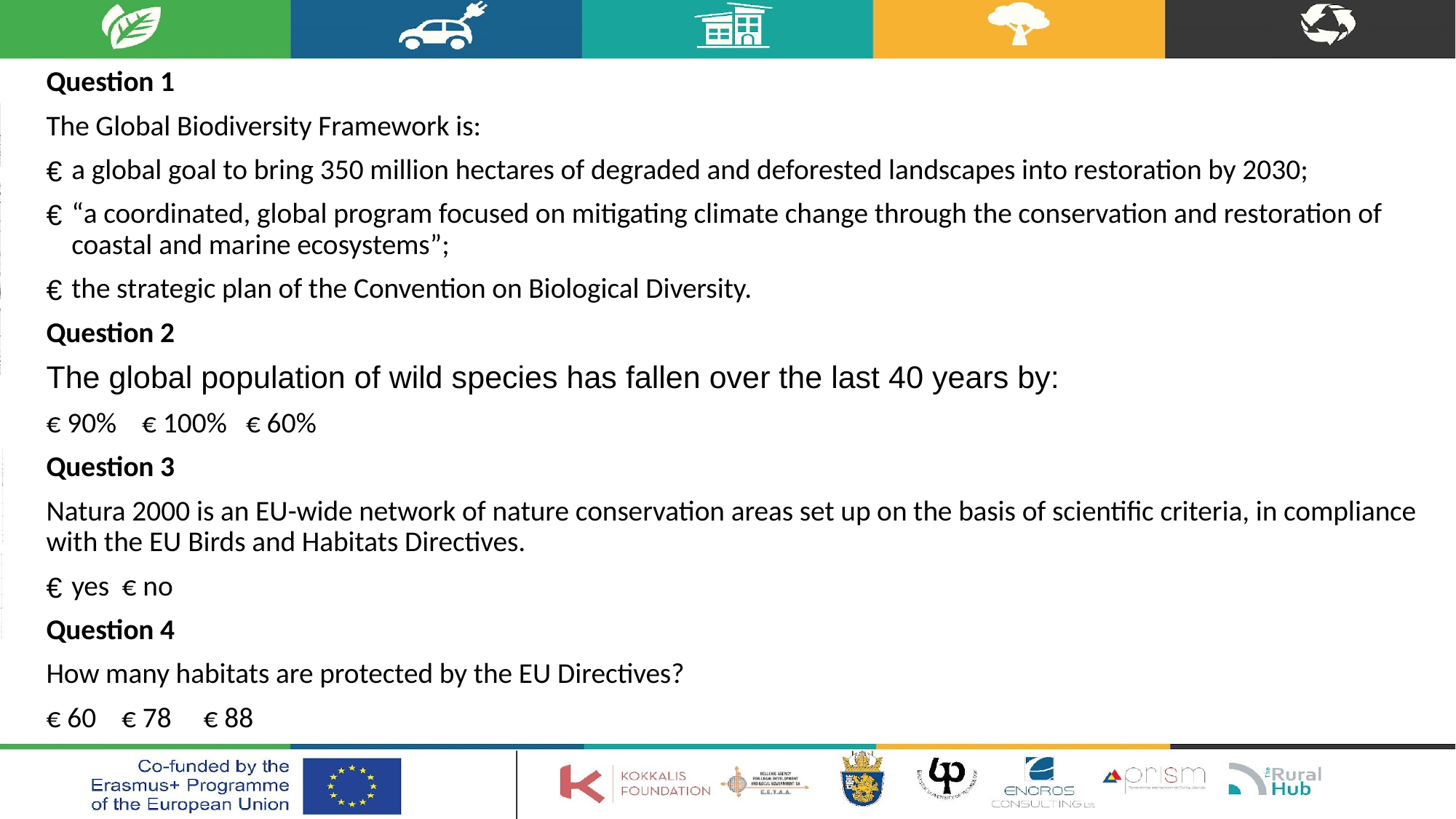

Question 1
The Global Biodiversity Framework is:
a global goal to bring 350 million hectares of degraded and deforested landscapes into restoration by 2030;
“a coordinated, global program focused on mitigating climate change through the conservation and restoration of coastal and marine ecosystems”;
the strategic plan of the Convention on Biological Diversity.
Question 2
The global population of wild species has fallen over the last 40 years by:
€ 90%    € 100%   € 60%
Question 3
Natura 2000 is an EU-wide network of nature conservation areas set up on the basis of scientific criteria, in compliance with the EU Birds and Habitats Directives.
yes  € no
Question 4
How many habitats are protected by the EU Directives?
€ 60    € 78     € 88